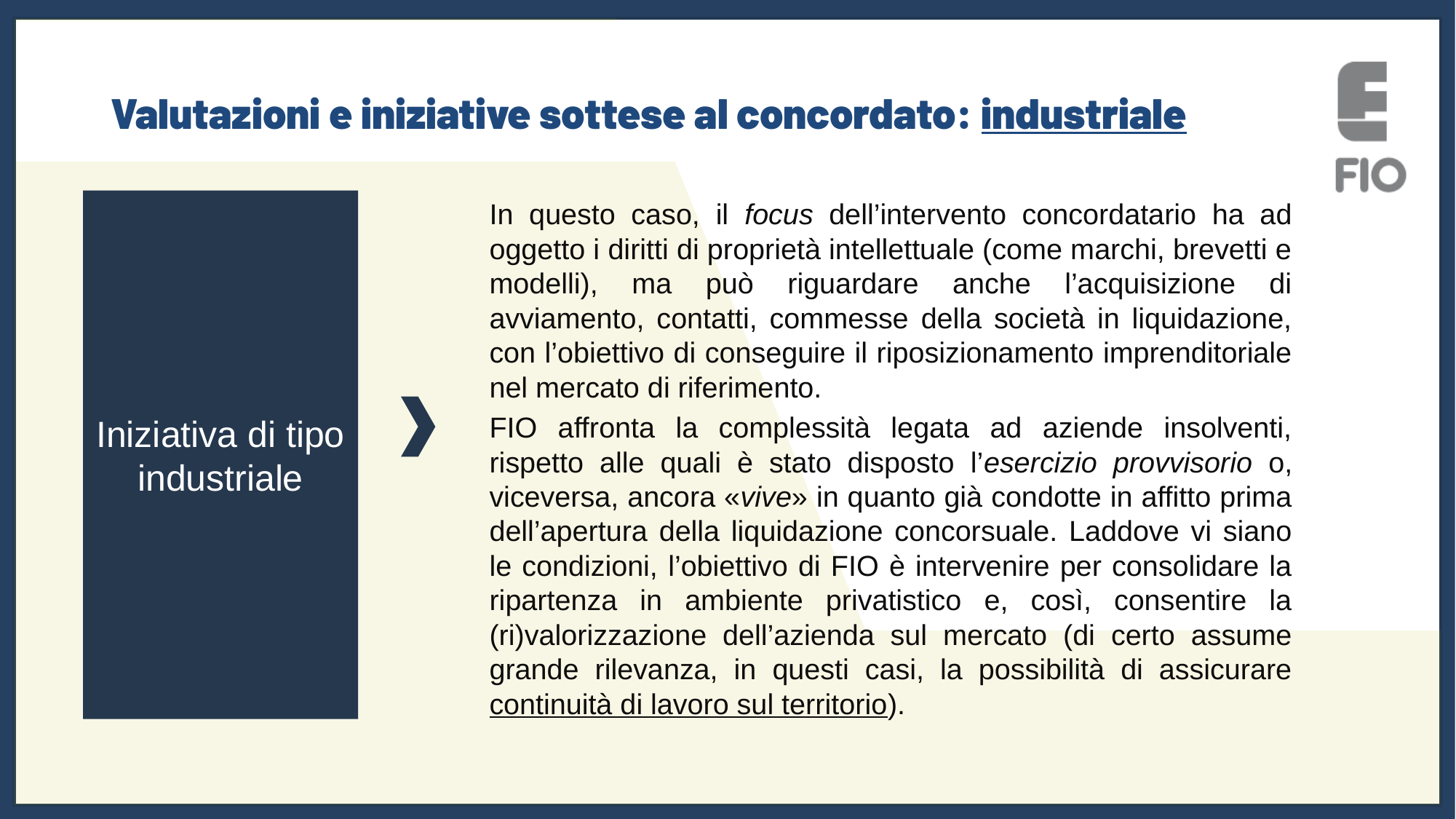

Valutazioni e iniziative sottese al concordato: industriale
Iniziativa di tipo industriale
In questo caso, il focus dell’intervento concordatario ha ad oggetto i diritti di proprietà intellettuale (come marchi, brevetti e modelli), ma può riguardare anche l’acquisizione di avviamento, contatti, commesse della società in liquidazione, con l’obiettivo di conseguire il riposizionamento imprenditoriale nel mercato di riferimento.
FIO affronta la complessità legata ad aziende insolventi, rispetto alle quali è stato disposto l’esercizio provvisorio o, viceversa, ancora «vive» in quanto già condotte in affitto prima dell’apertura della liquidazione concorsuale. Laddove vi siano le condizioni, l’obiettivo di FIO è intervenire per consolidare la ripartenza in ambiente privatistico e, così, consentire la (ri)valorizzazione dell’azienda sul mercato (di certo assume grande rilevanza, in questi casi, la possibilità di assicurare continuità di lavoro sul territorio).